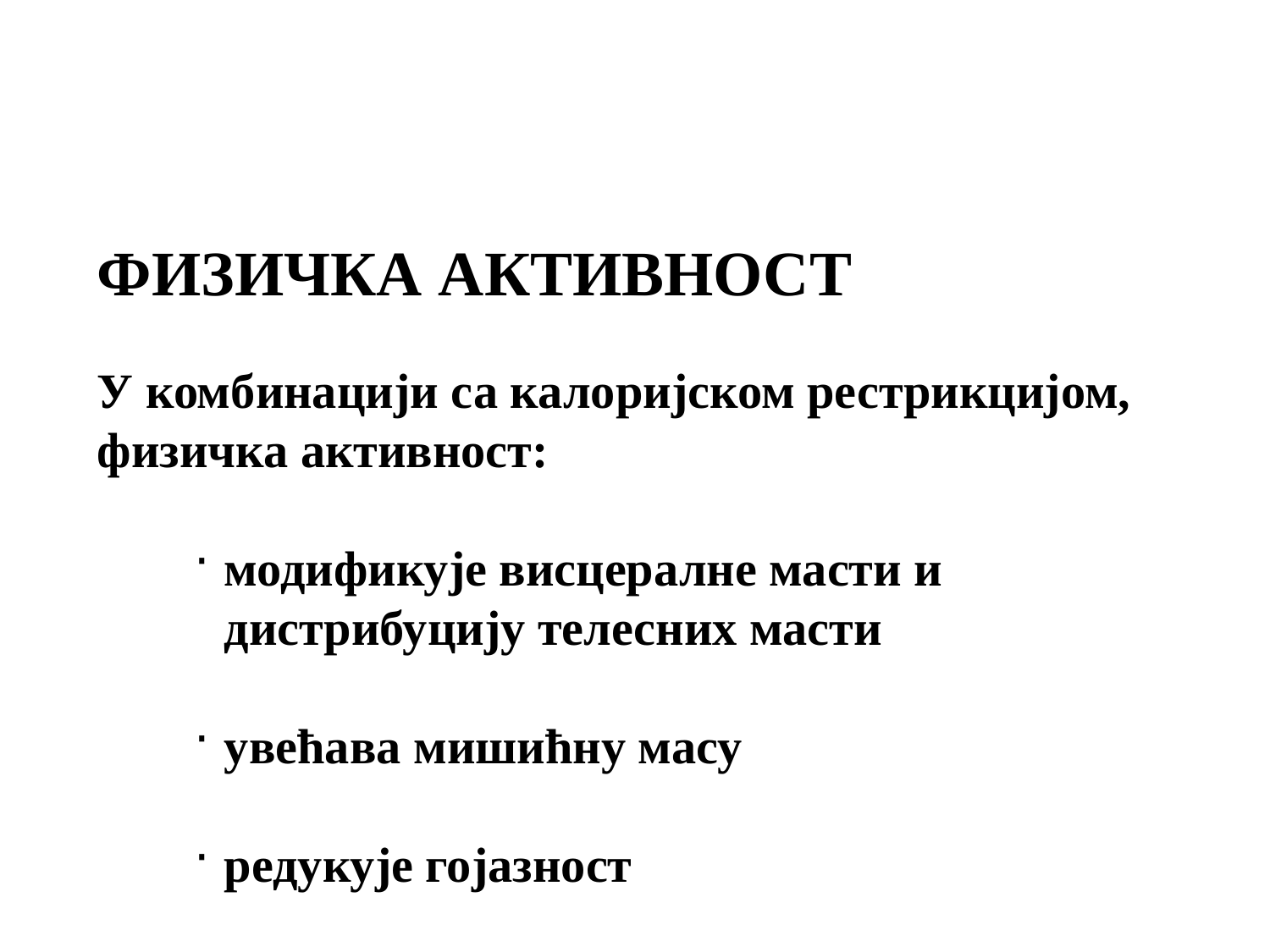

ФИЗИЧКА АКТИВНОСТ

У комбинацији са калоријском рестрикцијом, физичка активност:

модификује висцералне масти и дистрибуцију телесних масти

увећава мишићну масу

редукује гојазност